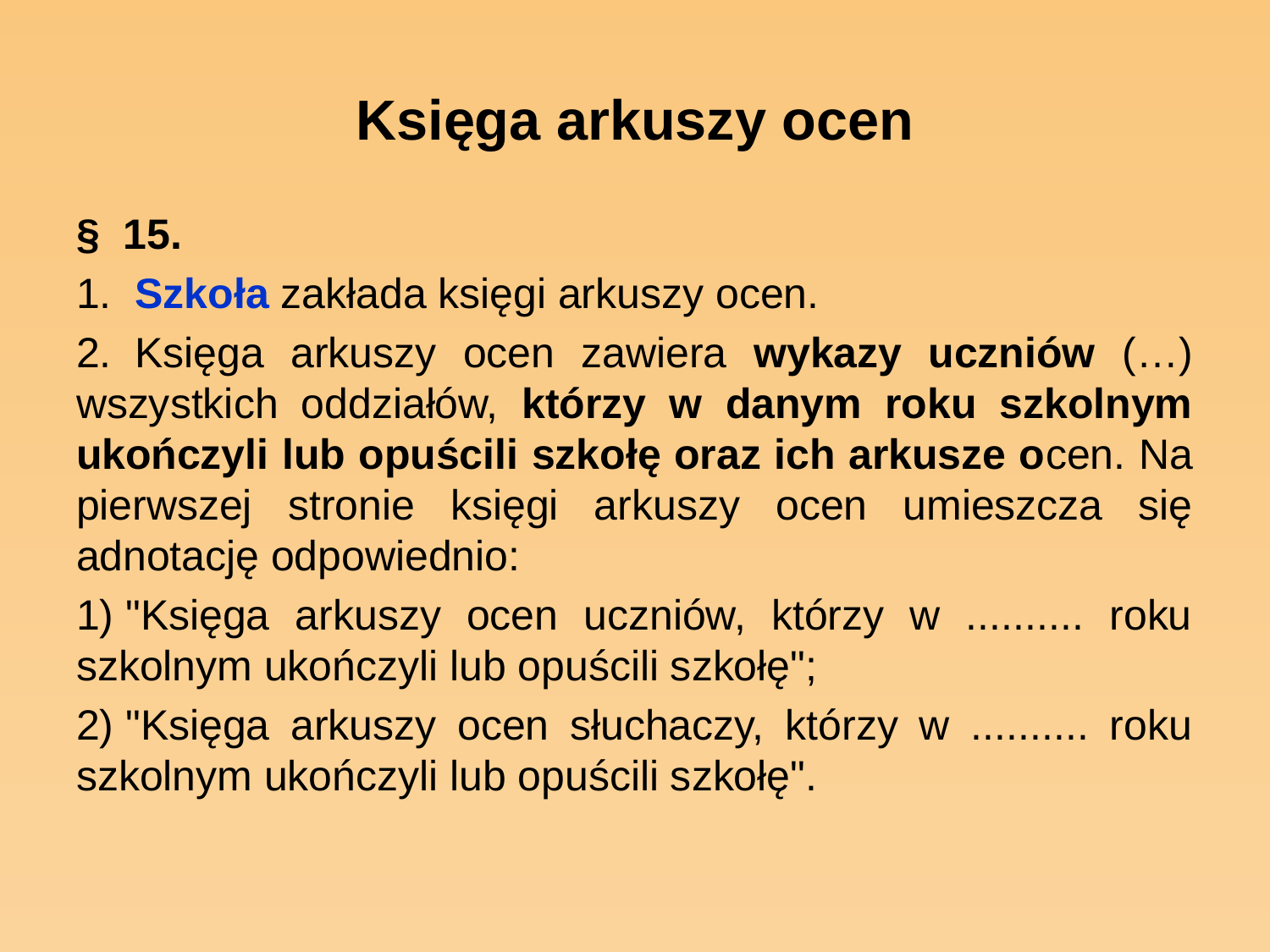

# Księga arkuszy ocen
§  15.
1.  Szkoła zakłada księgi arkuszy ocen.
2.  Księga arkuszy ocen zawiera wykazy uczniów (…) wszystkich oddziałów, którzy w danym roku szkolnym ukończyli lub opuścili szkołę oraz ich arkusze ocen. Na pierwszej stronie księgi arkuszy ocen umieszcza się adnotację odpowiednio:
1) "Księga arkuszy ocen uczniów, którzy w .......... roku szkolnym ukończyli lub opuścili szkołę";
2) "Księga arkuszy ocen słuchaczy, którzy w .......... roku szkolnym ukończyli lub opuścili szkołę".